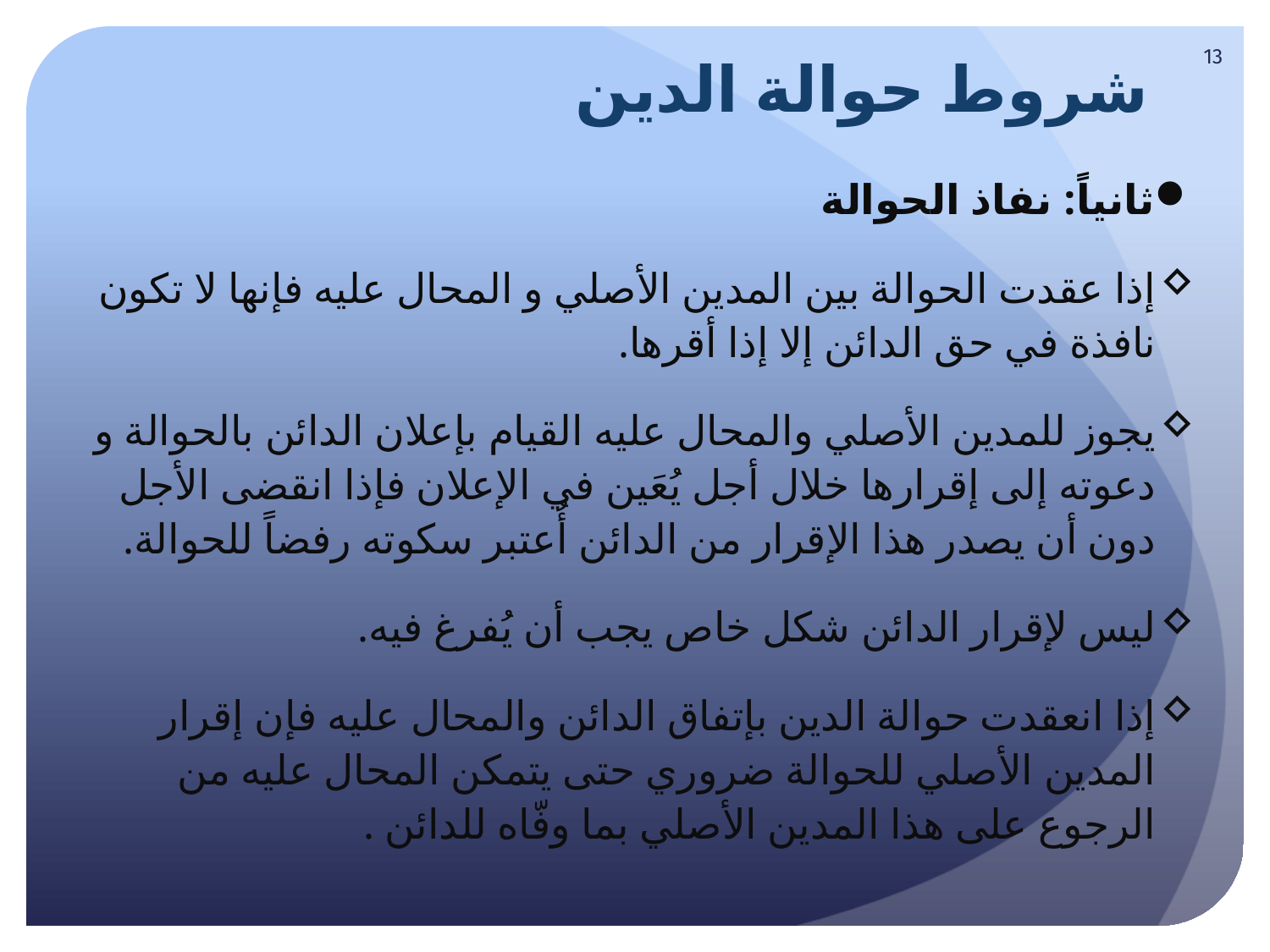

13
# شروط حوالة الدين
ثانياً: نفاذ الحوالة
إذا عقدت الحوالة بين المدين الأصلي و المحال عليه فإنها لا تكون نافذة في حق الدائن إلا إذا أقرها.
يجوز للمدين الأصلي والمحال عليه القيام بإعلان الدائن بالحوالة و دعوته إلى إقرارها خلال أجل يُعَين في الإعلان فإذا انقضى الأجل دون أن يصدر هذا الإقرار من الدائن أُعتبر سكوته رفضاً للحوالة.
ليس لإقرار الدائن شكل خاص يجب أن يُفرغ فيه.
إذا انعقدت حوالة الدين بإتفاق الدائن والمحال عليه فإن إقرار المدين الأصلي للحوالة ضروري حتى يتمكن المحال عليه من الرجوع على هذا المدين الأصلي بما وفّاه للدائن .